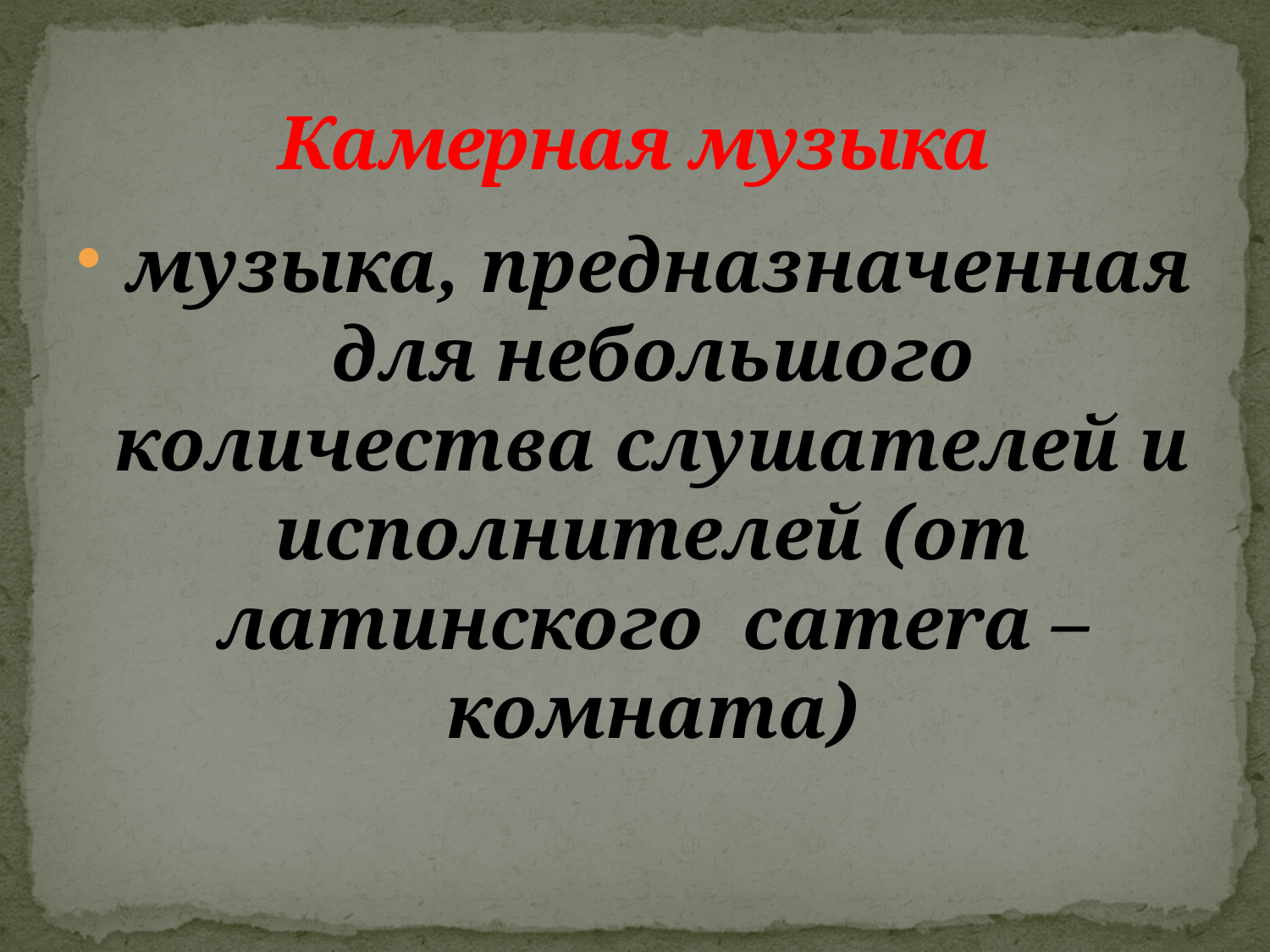

# Камерная музыка
 музыка, предназначенная для небольшого количества слушателей и исполнителей (от латинского  camera – комната)